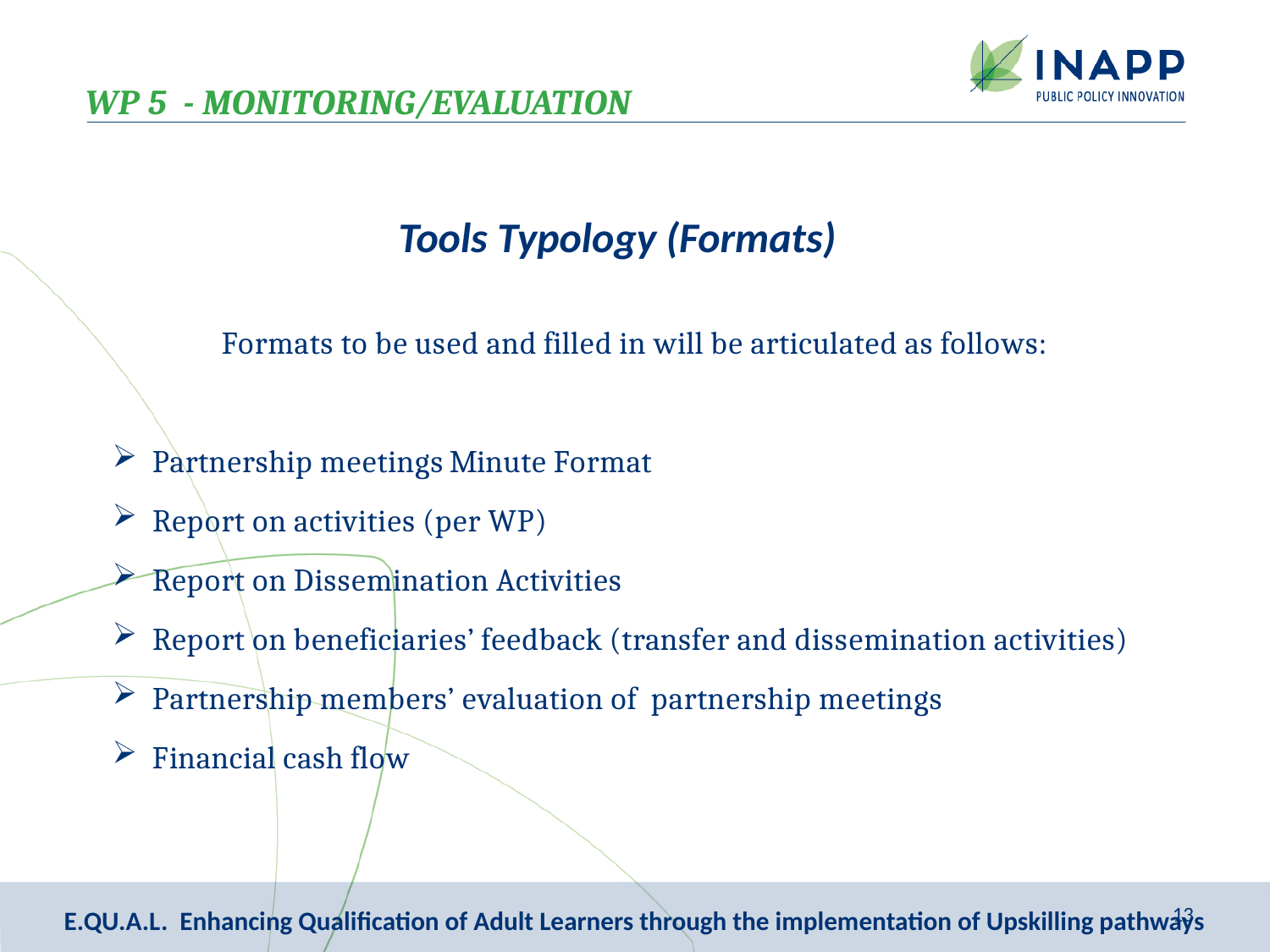

WP 5  - MONITORING/EVALUATION
Tools Typology (Formats)
Formats to be used and filled in will be articulated as follows:

Partnership meetings Minute Format
Report on activities (per WP)
Report on Dissemination Activities
Report on beneficiaries’ feedback (transfer and dissemination activities)
Partnership members’ evaluation of  partnership meetings
Financial cash flow
13
E.QU.A.L.  Enhancing Qualification of Adult Learners through the implementation of Upskilling pathways